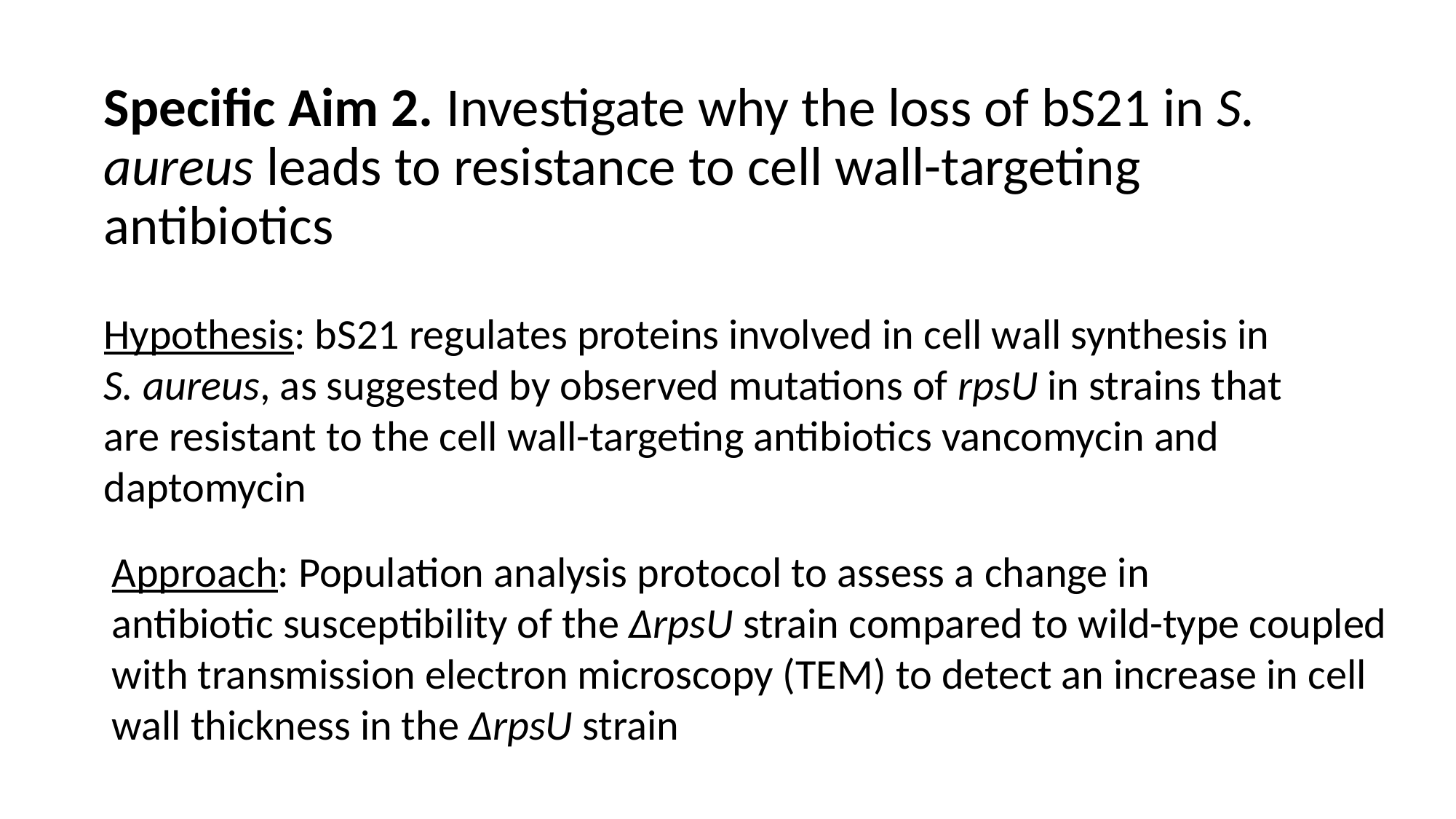

Specific Aim 2. Investigate why the loss of bS21 in S. aureus leads to resistance to cell wall-targeting antibiotics
Hypothesis: bS21 regulates proteins involved in cell wall synthesis in S. aureus, as suggested by observed mutations of rpsU in strains that are resistant to the cell wall-targeting antibiotics vancomycin and daptomycin
Approach: Population analysis protocol to assess a change in
antibiotic susceptibility of the ∆rpsU strain compared to wild-type coupled
with transmission electron microscopy (TEM) to detect an increase in cell
wall thickness in the ∆rpsU strain